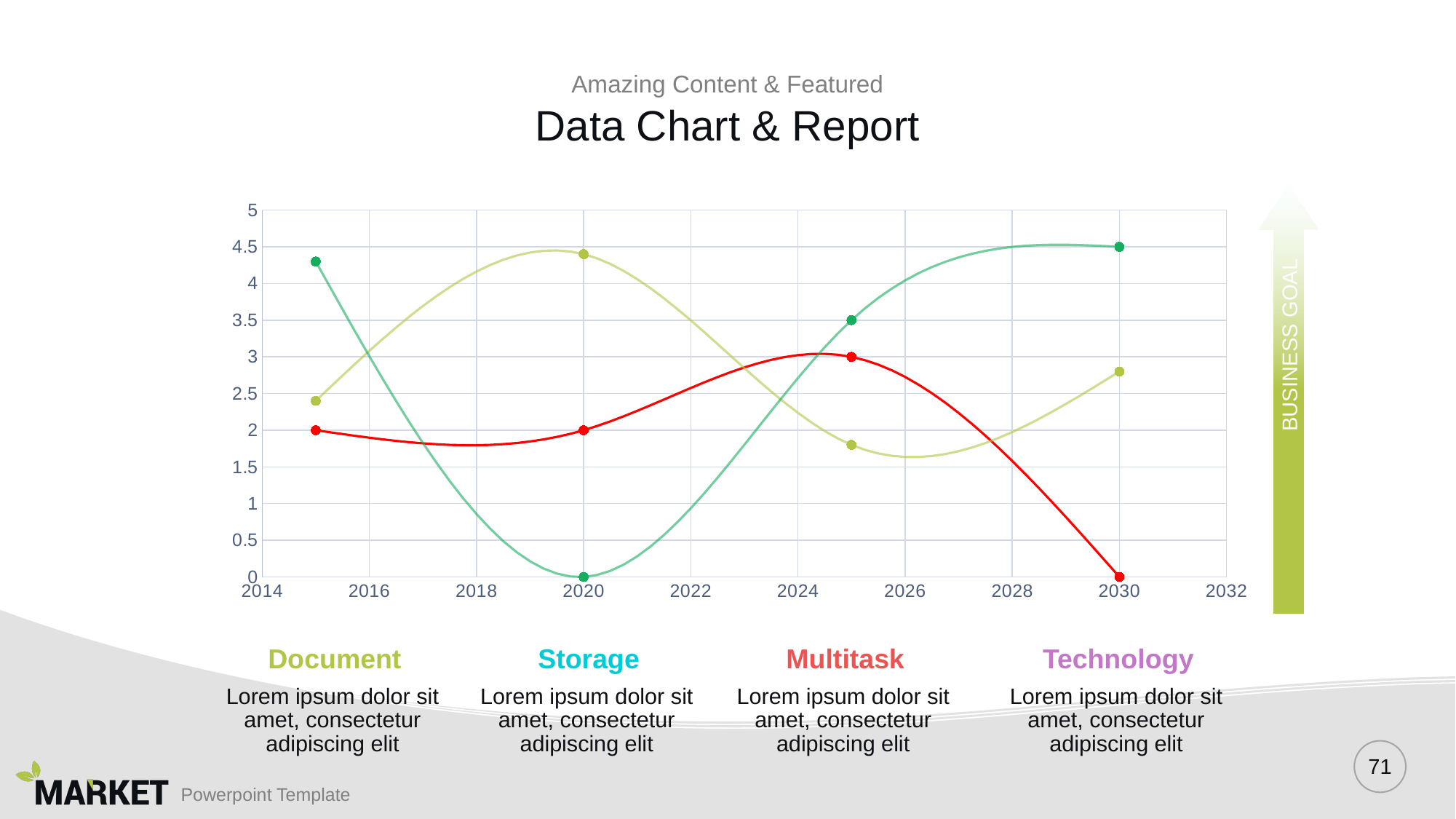

Amazing Content & Featured
# Data Chart & Report
BUSINESS GOAL

### Chart

| Category | Series 1 | Series 2 | Series 3 |
|---|---|---|---|
Document
Storage
Multitask
Technology
Lorem ipsum dolor sit amet, consectetur adipiscing elit
Lorem ipsum dolor sit amet, consectetur adipiscing elit
Lorem ipsum dolor sit amet, consectetur adipiscing elit
Lorem ipsum dolor sit amet, consectetur adipiscing elit